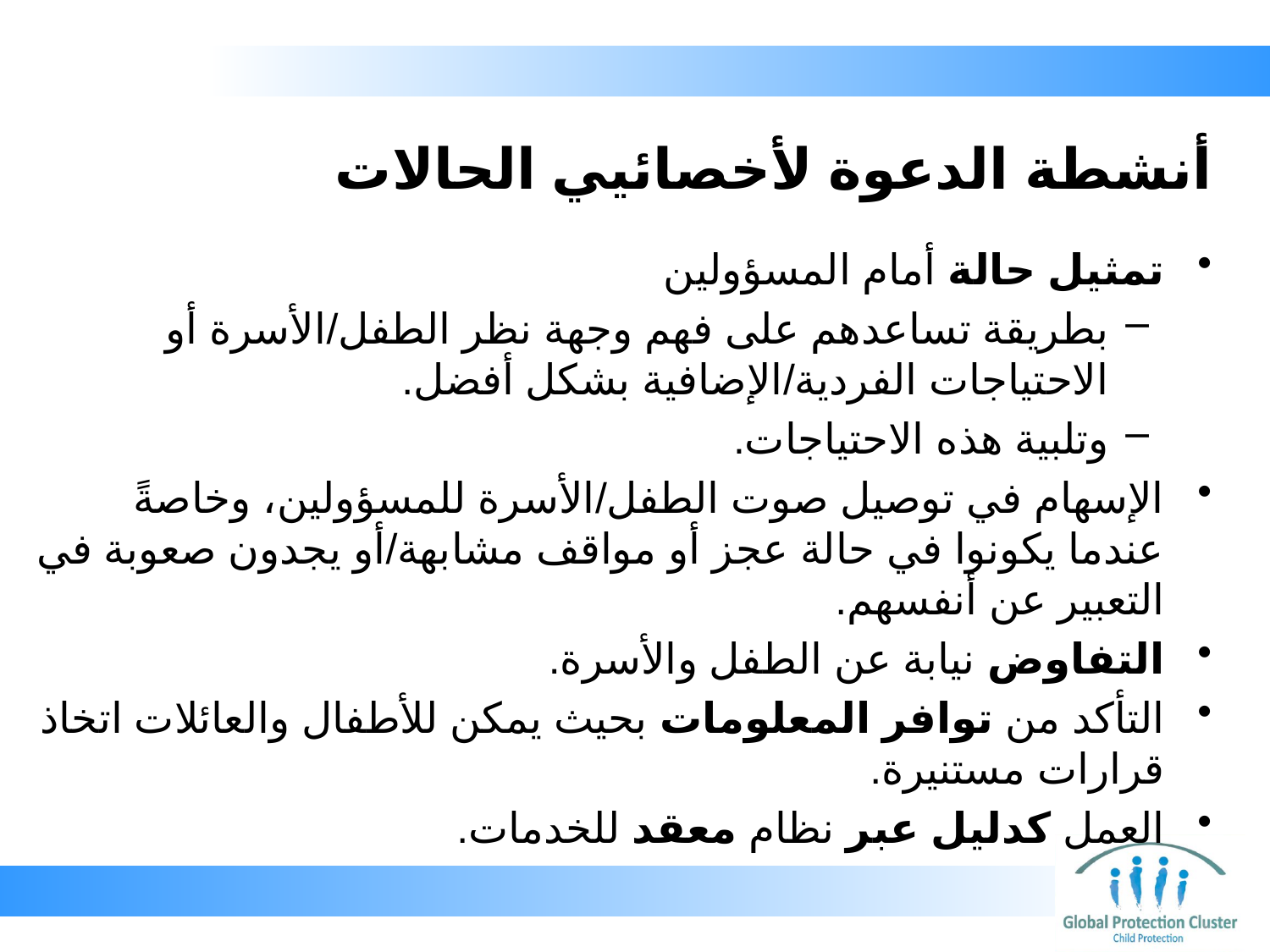

# أنشطة الدعوة لأخصائيي الحالات
تمثيل حالة أمام المسؤولين
بطريقة تساعدهم على فهم وجهة نظر الطفل/الأسرة أو الاحتياجات الفردية/الإضافية بشكل أفضل.
وتلبية هذه الاحتياجات.
الإسهام في توصيل صوت الطفل/الأسرة للمسؤولين، وخاصةً عندما يكونوا في حالة عجز أو مواقف مشابهة/أو يجدون صعوبة في التعبير عن أنفسهم.
التفاوض نيابة عن الطفل والأسرة.
التأكد من توافر المعلومات بحيث يمكن للأطفال والعائلات اتخاذ قرارات مستنيرة.
العمل كدليل عبر نظام معقد للخدمات.